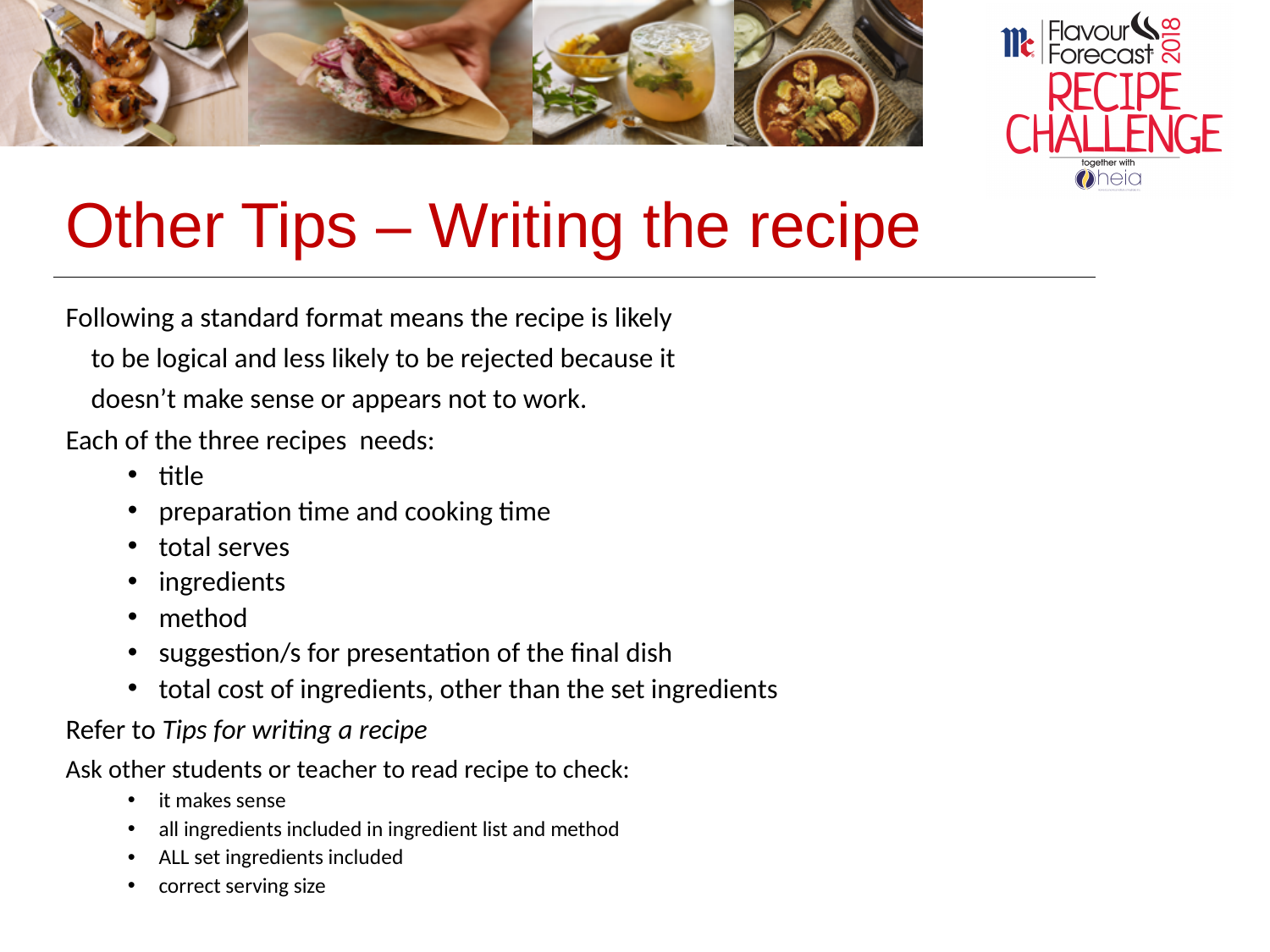

# Other Tips – Writing the recipe
Following a standard format means the recipe is likely
    to be logical and less likely to be rejected because it
    doesn’t make sense or appears not to work.
Each of the three recipes  needs:
title
preparation time and cooking time
total serves
ingredients
method
suggestion/s for presentation of the final dish
total cost of ingredients, other than the set ingredients
Refer to Tips for writing a recipe
Ask other students or teacher to read recipe to check:
it makes sense
all ingredients included in ingredient list and method
ALL set ingredients included
correct serving size